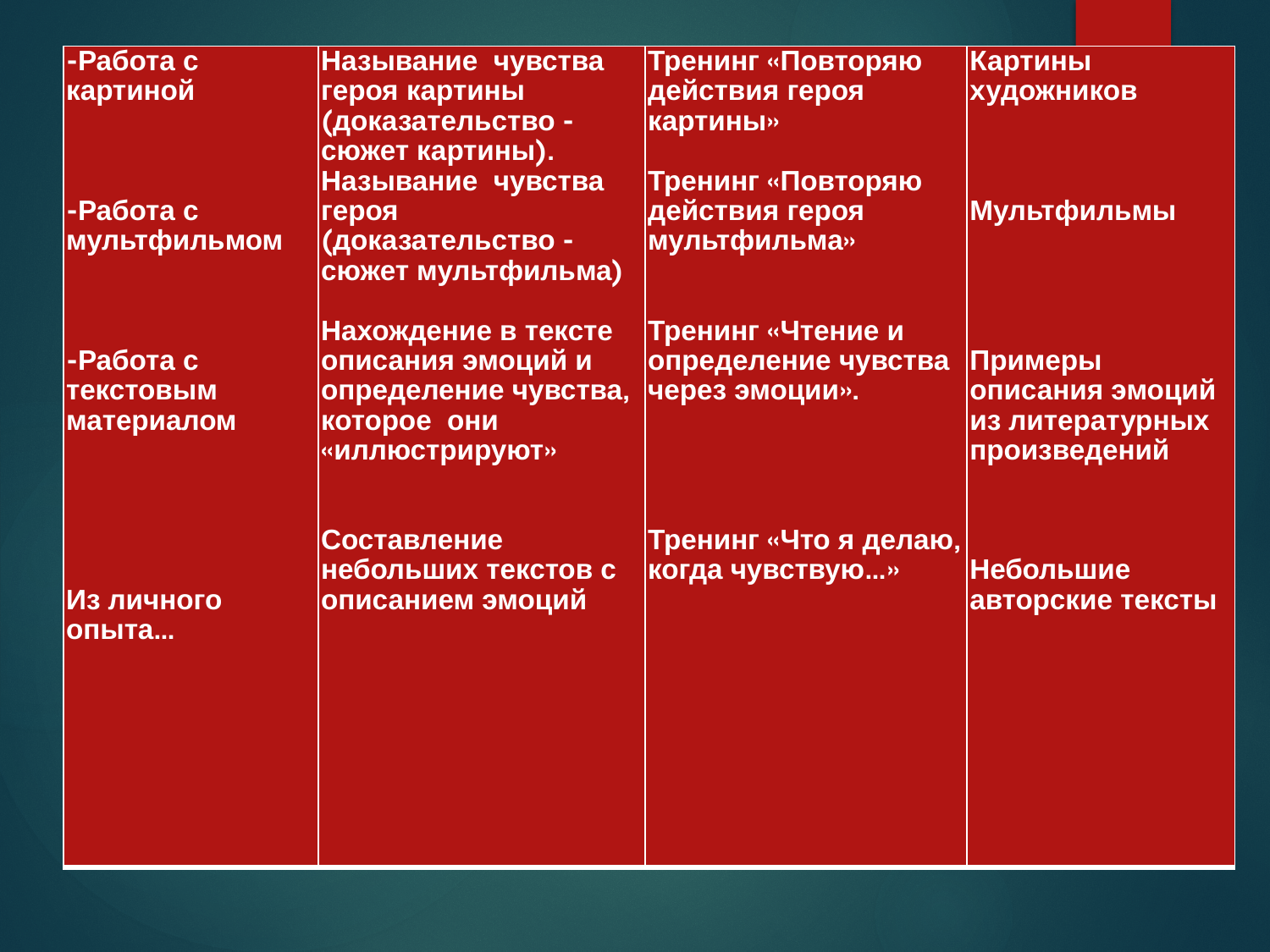

| -Работа с картиной       -Работа с мультфильмом       -Работа с текстовым материалом           Из личного опыта… | Называние чувства героя картины (доказательство - сюжет картины). Называние чувства героя (доказательство - сюжет мультфильма)   Нахождение в тексте описания эмоций и определение чувства, которое они «иллюстрируют»     Составление небольших текстов с описанием эмоций | Тренинг «Повторяю действия героя картины»   Тренинг «Повторяю действия героя мультфильма»     Тренинг «Чтение и определение чувства через эмоции».         Тренинг «Что я делаю, когда чувствую…» | Картины художников       Мультфильмы         Примеры описания эмоций из литературных произведений       Небольшие авторские тексты |
| --- | --- | --- | --- |